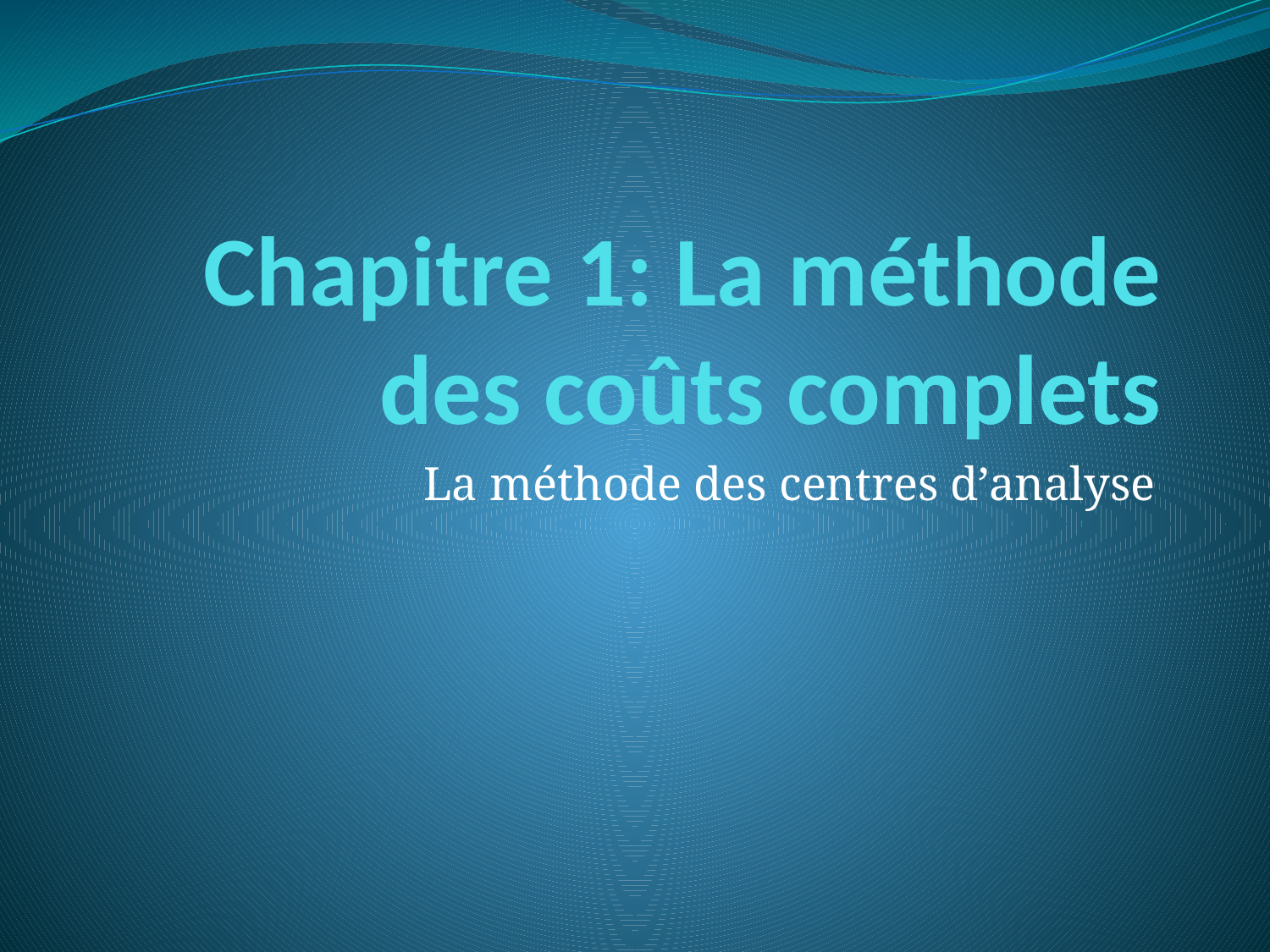

# Chapitre 1: La méthode des coûts complets
La méthode des centres d’analyse